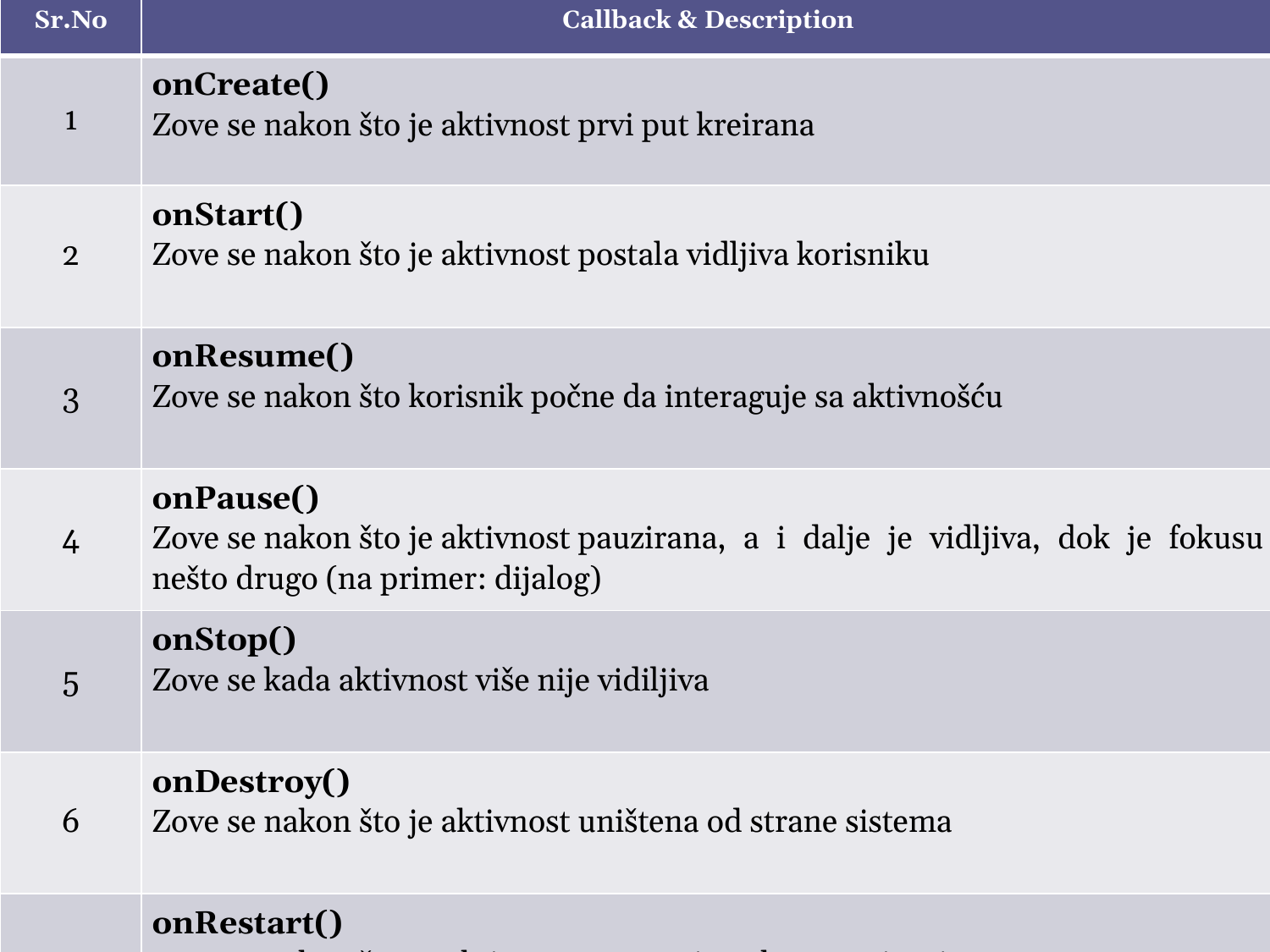

| Sr.No | Callback & Description |
| --- | --- |
| 1 | onCreate() Zove se nakon što je aktivnost prvi put kreirana |
| 2 | onStart() Zove se nakon što je aktivnost postala vidljiva korisniku |
| 3 | onResume() Zove se nakon što korisnik počne da interaguje sa aktivnošću |
| 4 | onPause() Zove se nakon što je aktivnost pauzirana, a i dalje je vidljiva, dok je fokusu nešto drugo (na primer: dijalog) |
| 5 | onStop() Zove se kada aktivnost više nije vidiljiva |
| 6 | onDestroy() Zove se nakon što je aktivnost uništena od strane sistema |
| 7 | onRestart() Zove se nakon što se aktivnost restartuje nakon stopiranja |
#